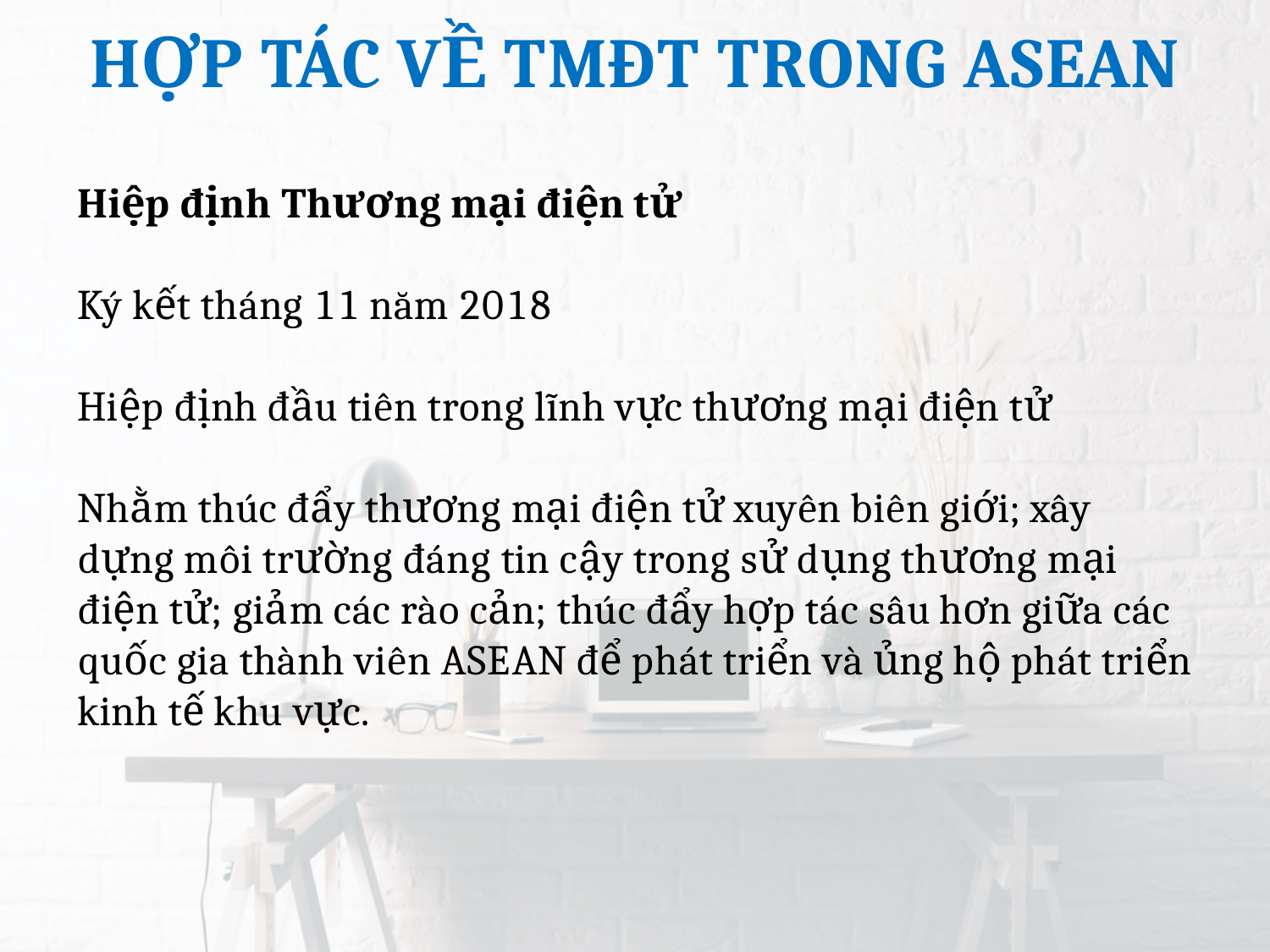

HỢP TÁC VỀ TMĐT TRONG ASEAN
Hiệp định Thương mại điện tử

Ký kết tháng 11 năm 2018

Hiệp định đầu tiên trong lĩnh vực thương mại điện tử

Nhằm thúc đẩy thương mại điện tử xuyên biên giới; xây dựng môi trường đáng tin cậy trong sử dụng thương mại điện tử; giảm các rào cản; thúc đẩy hợp tác sâu hơn giữa các quốc gia thành viên ASEAN để phát triển và ủng hộ phát triển kinh tế khu vực.